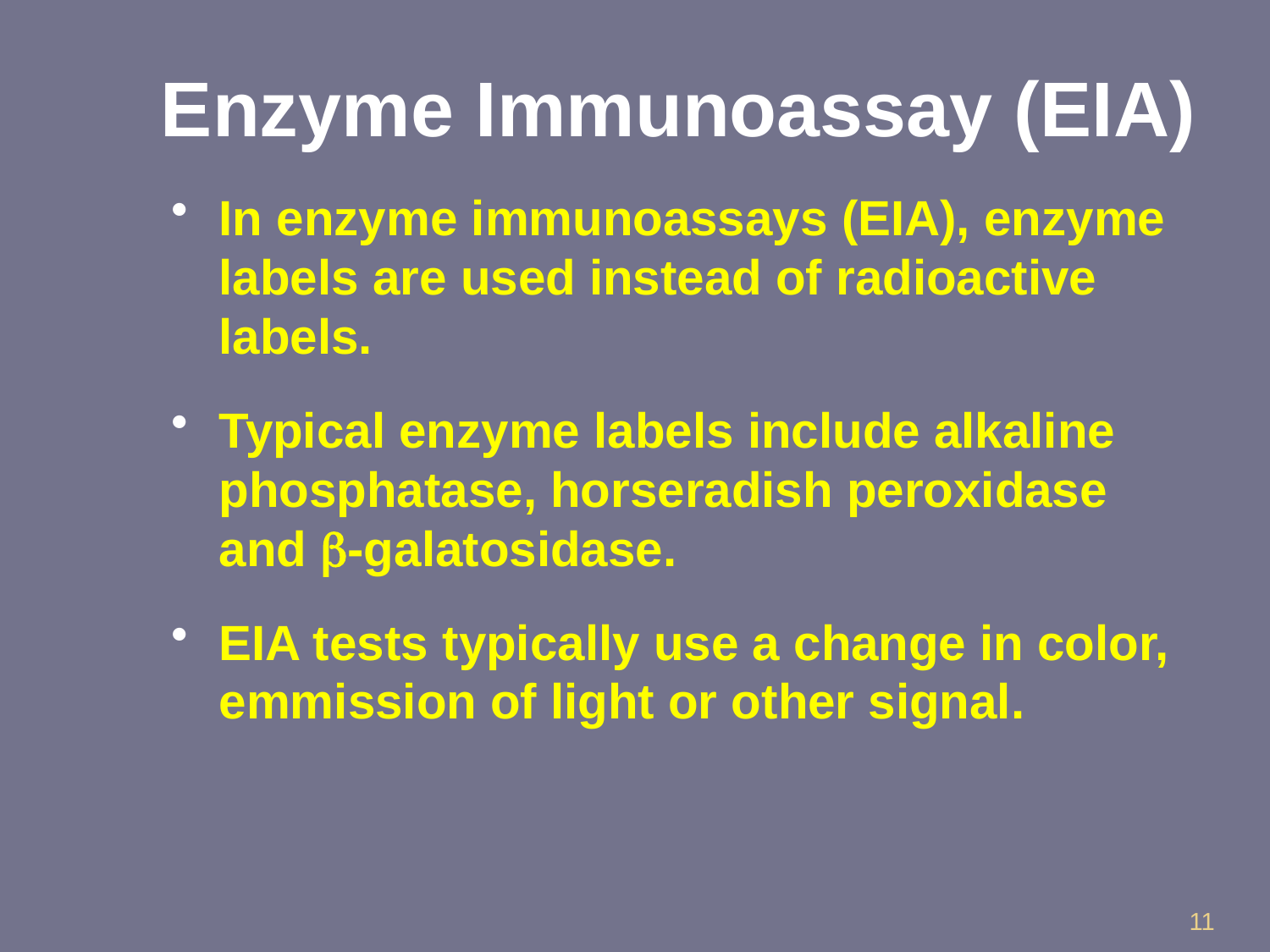

# Enzyme Immunoassay (EIA)
In enzyme immunoassays (EIA), enzyme labels are used instead of radioactive labels.

Typical enzyme labels include alkaline phosphatase, horseradish peroxidase and β-galatosidase.

EIA tests typically use a change in color, emmission of light or other signal.
11